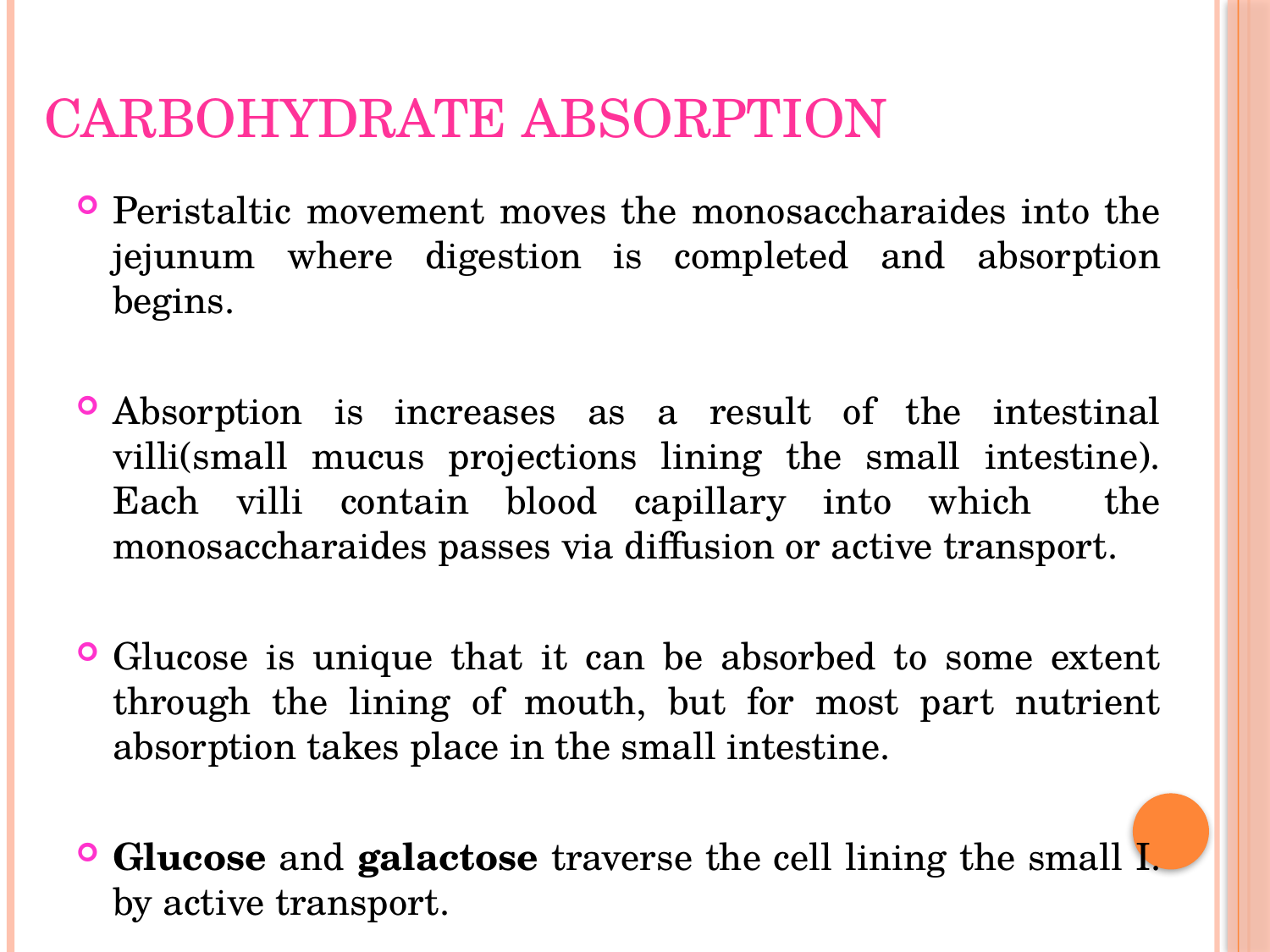

# Carbohydrate absorption
Peristaltic movement moves the monosaccharaides into the jejunum where digestion is completed and absorption begins.

Absorption is increases as a result of the intestinal villi(small mucus projections lining the small intestine). Each villi contain blood capillary into which  the monosaccharaides passes via diffusion or active transport.

Glucose is unique that it can be absorbed to some extent through the lining of mouth, but for most part nutrient absorption takes place in the small intestine.

Glucose and galactose traverse the cell lining the small I. by active transport.